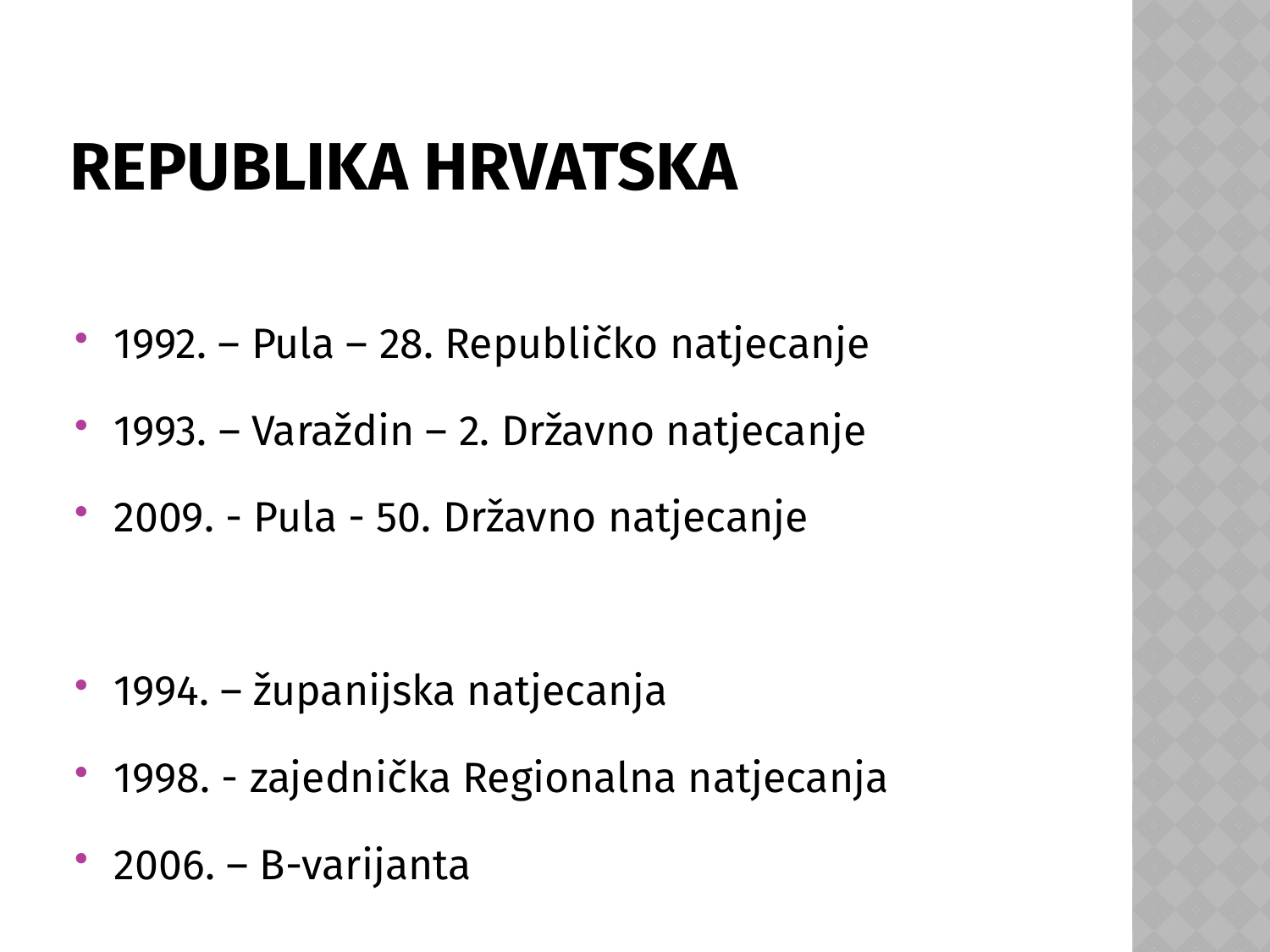

# Republika Hrvatska

1992. – Pula – 28. Republičko natjecanje
1993. – Varaždin – 2. Državno natjecanje
2009. - Pula - 50. Državno natjecanje

1994. – županijska natjecanja
1998. - zajednička Regionalna natjecanja
2006. – B-varijanta